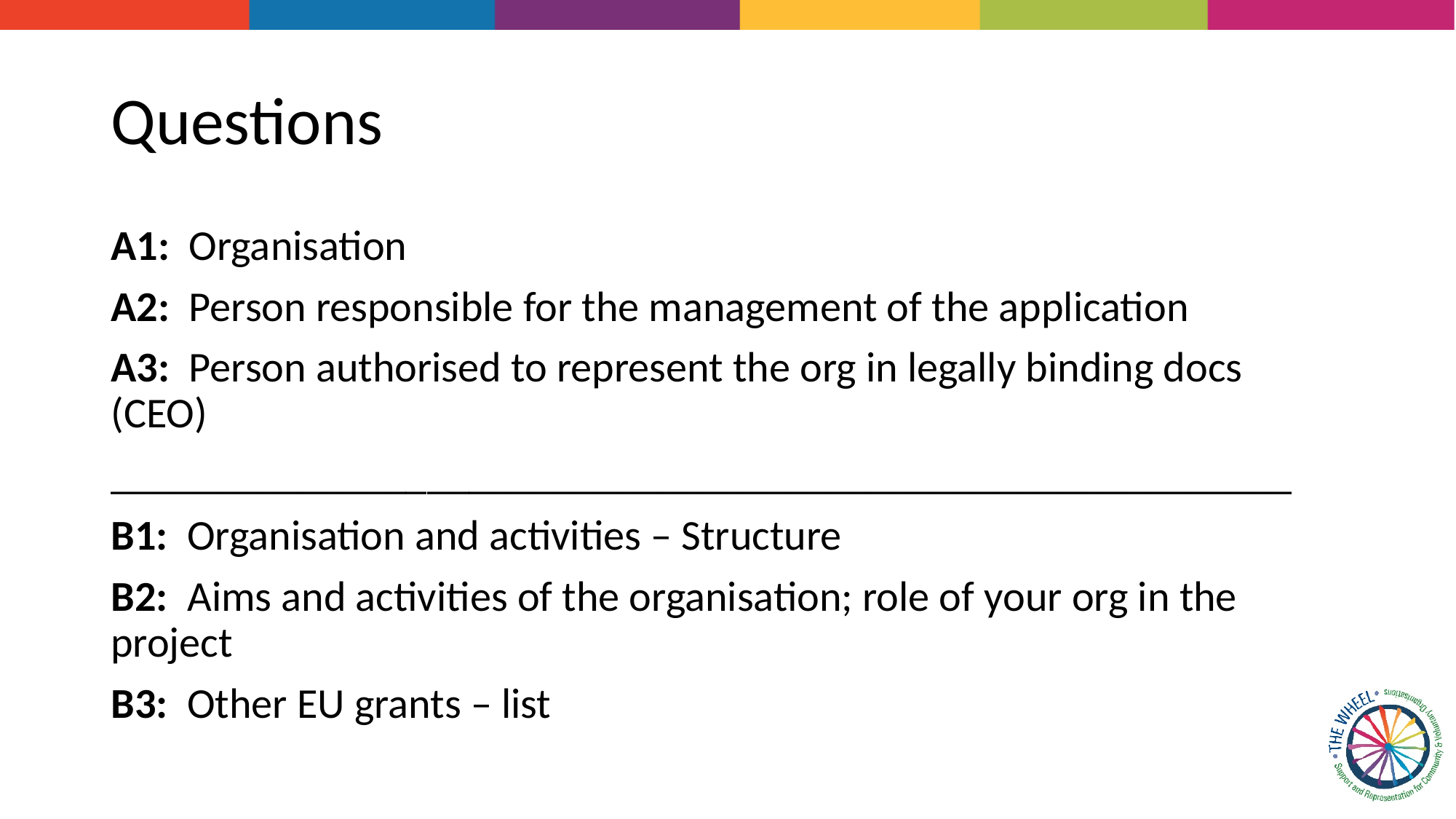

# Questions
A1:  Organisation
A2:  Person responsible for the management of the application
A3:  Person authorised to represent the org in legally binding docs (CEO)
________________________________________________________
B1:  Organisation and activities – Structure
B2:  Aims and activities of the organisation; role of your org in the project
B3:  Other EU grants – list